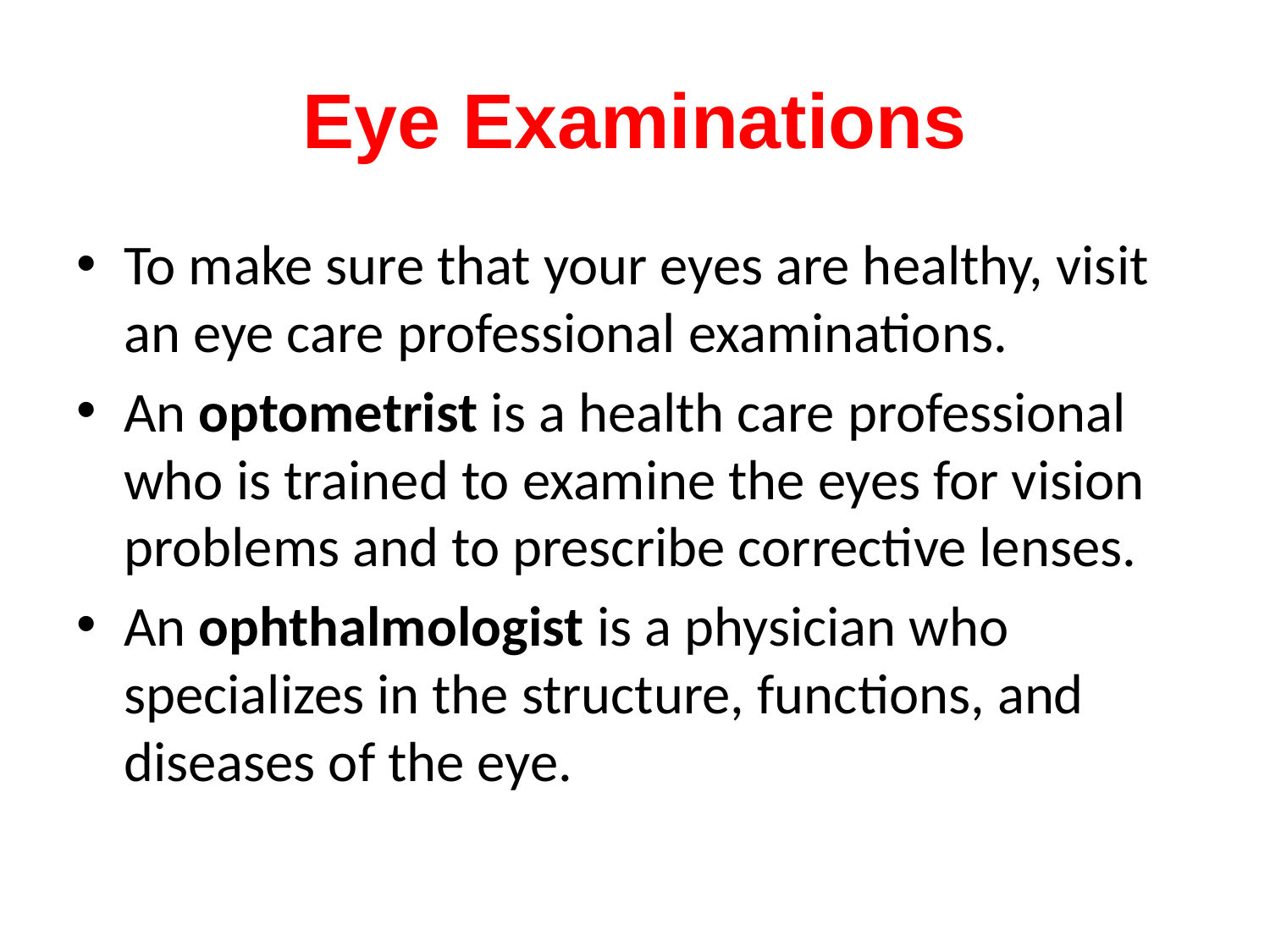

# Eye Examinations
To make sure that your eyes are healthy, visit an eye care professional examinations.
An optometrist is a health care professional who is trained to examine the eyes for vision problems and to prescribe corrective lenses.
An ophthalmologist is a physician who specializes in the structure, functions, and diseases of the eye.